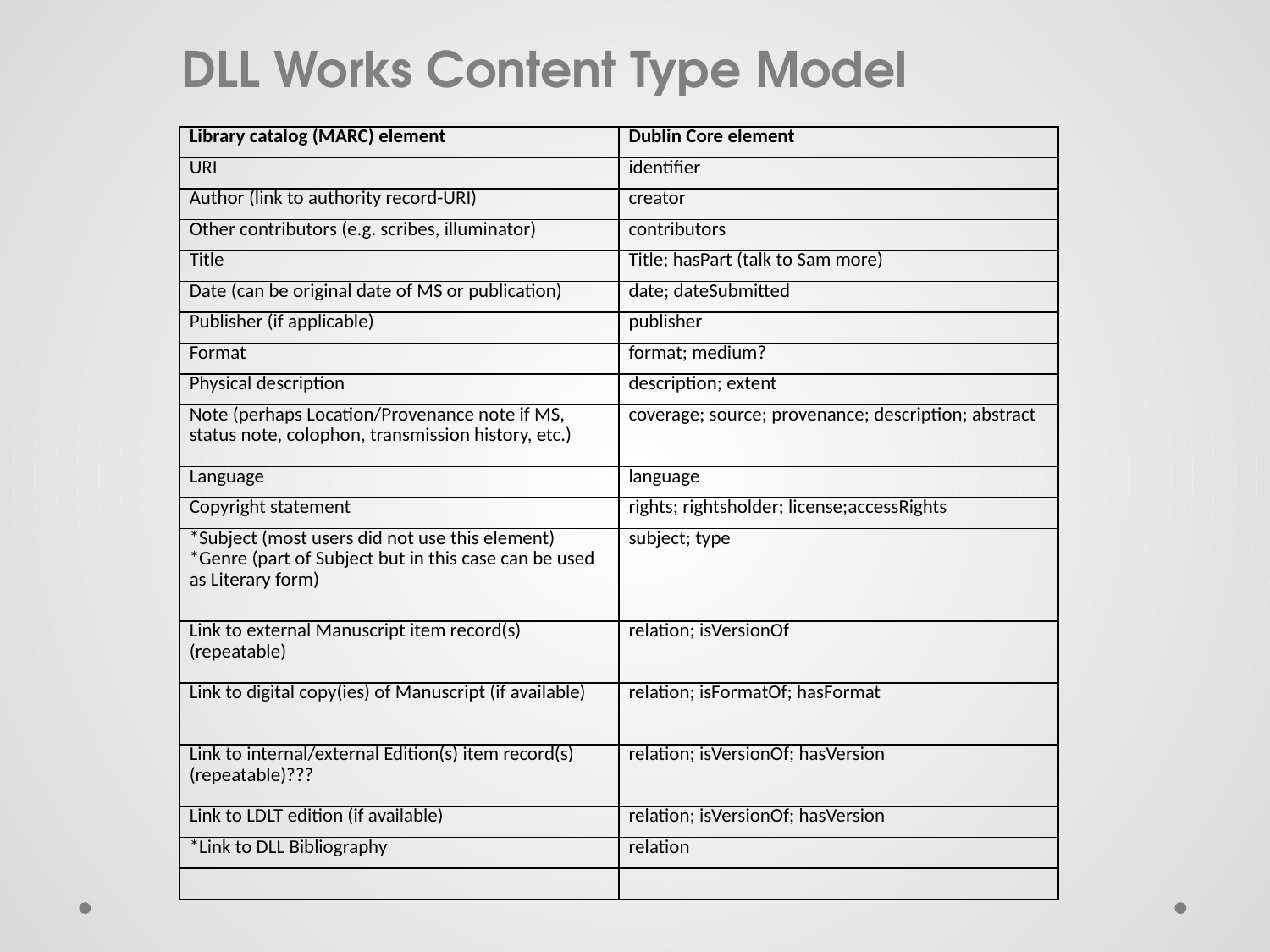

DLL Works Content Type Model
| Library catalog (MARC) element | Dublin Core element |
| --- | --- |
| URI | identifier |
| Author (link to authority record-URI) | creator |
| Other contributors (e.g. scribes, illuminator) | contributors |
| Title | Title; hasPart (talk to Sam more) |
| Date (can be original date of MS or publication) | date; dateSubmitted |
| Publisher (if applicable) | publisher |
| Format | format; medium? |
| Physical description | description; extent |
| Note (perhaps Location/Provenance note if MS, status note, colophon, transmission history, etc.) | coverage; source; provenance; description; abstract |
| Language | language |
| Copyright statement | rights; rightsholder; license;accessRights |
| \*Subject (most users did not use this element) \*Genre (part of Subject but in this case can be used as Literary form) | subject; type |
| Link to external Manuscript item record(s) (repeatable) | relation; isVersionOf |
| Link to digital copy(ies) of Manuscript (if available) | relation; isFormatOf; hasFormat |
| Link to internal/external Edition(s) item record(s) (repeatable)??? | relation; isVersionOf; hasVersion |
| Link to LDLT edition (if available) | relation; isVersionOf; hasVersion |
| \*Link to DLL Bibliography | relation |
|  |  |